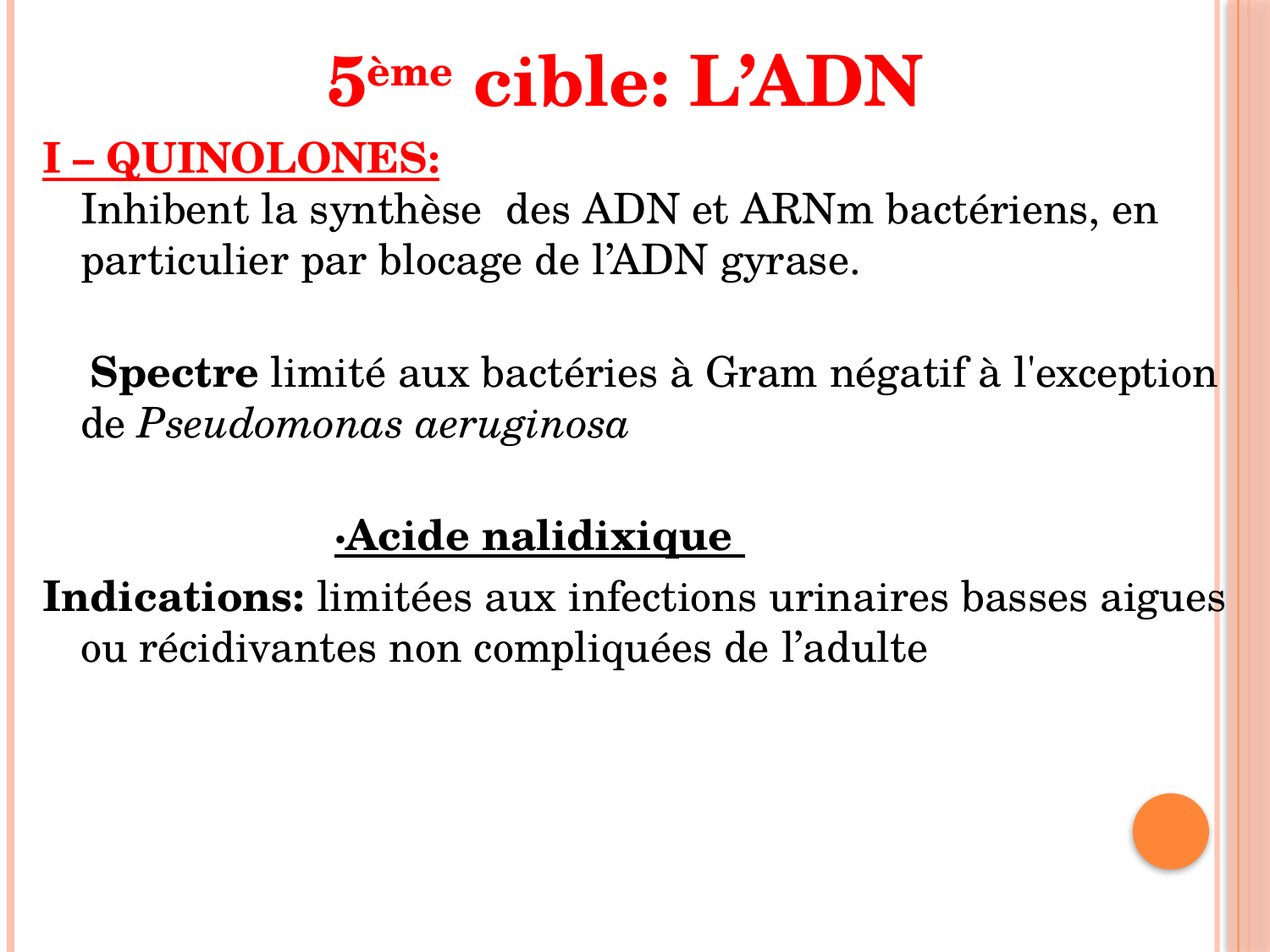

5ème cible: L’ADN
I – QUINOLONES:
Inhibent la synthèse  des ADN et ARNm bactériens, en particulier par blocage de l’ADN gyrase.
    Spectre limité aux bactéries à Gram négatif à l'exception de Pseudomonas aeruginosa
			·Acide nalidixique
Indications: limitées aux infections urinaires basses aigues ou récidivantes non compliquées de l’adulte